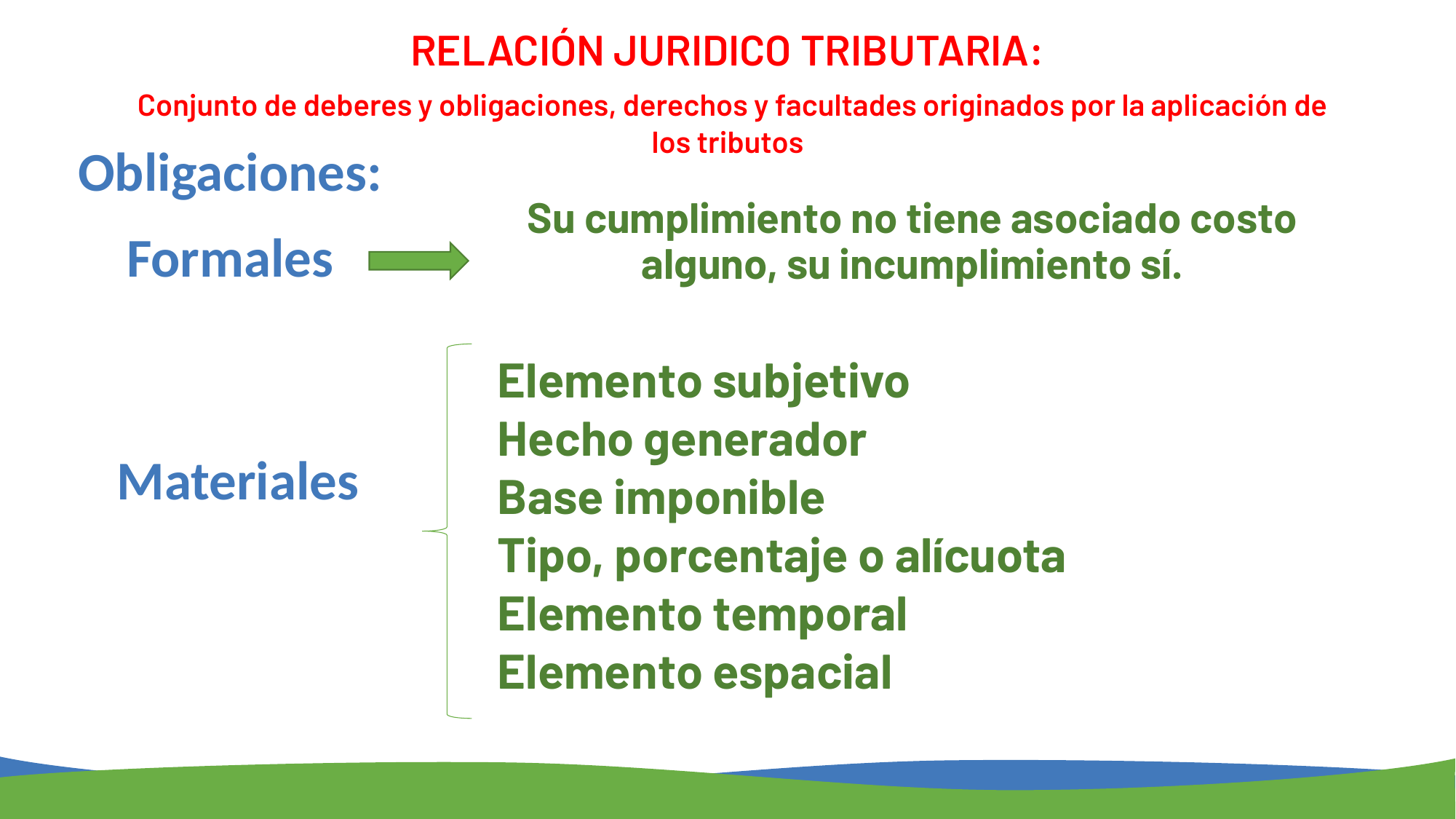

# RELACIÓN JURIDICO TRIBUTARIA: Conjunto de deberes y obligaciones, derechos y facultades originados por la aplicación de los tributos
Obligaciones:

Formales
	Su cumplimiento no tiene asociado costo alguno, su incumplimiento sí.

Elemento subjetivo
Hecho generador
Base imponible
Tipo, porcentaje o alícuota
Elemento temporal
Elemento espacial
Materiales